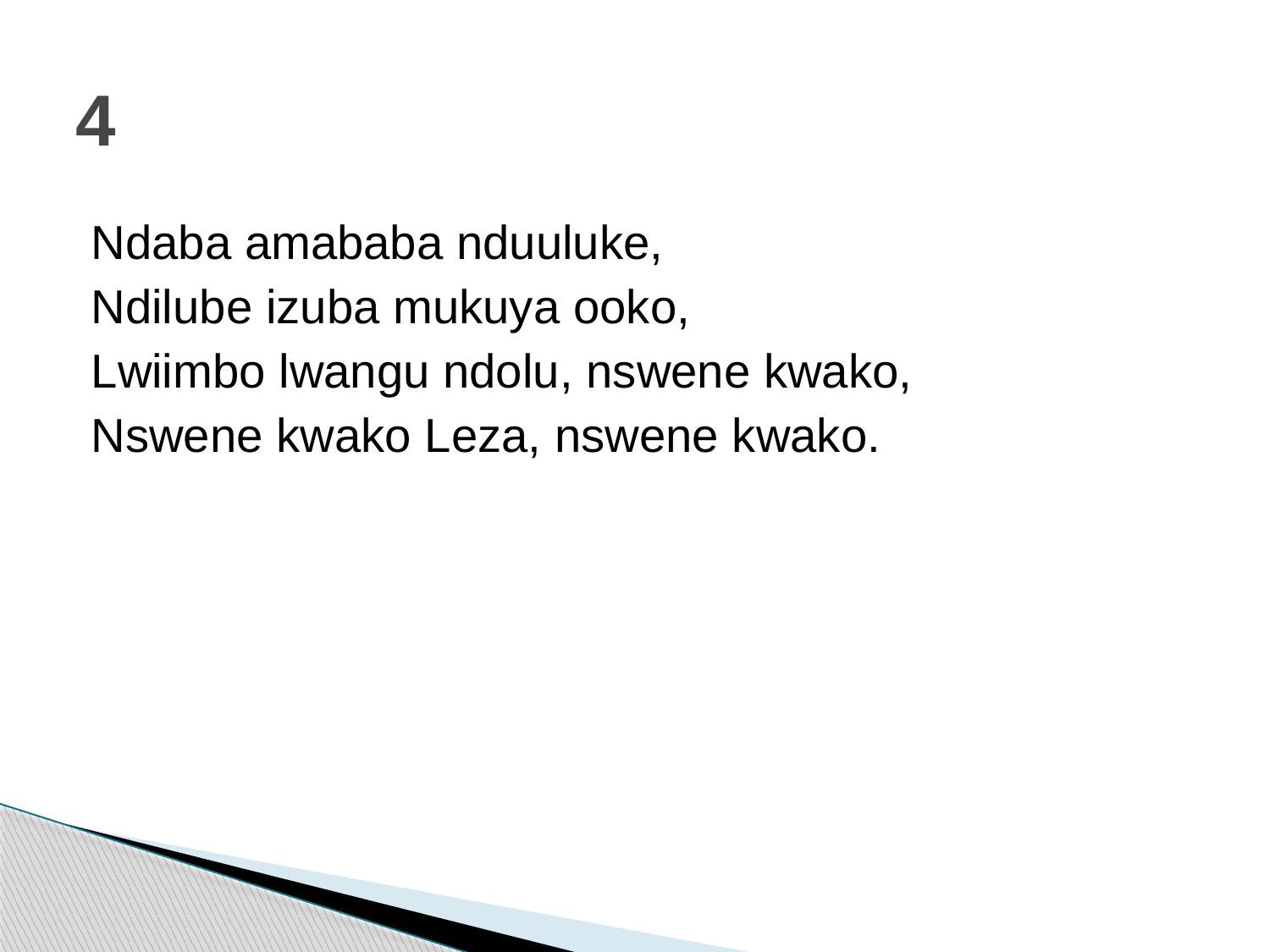

# 4
Ndaba amababa nduuluke,
Ndilube izuba mukuya ooko,
Lwiimbo lwangu ndolu, nswene kwako,
Nswene kwako Leza, nswene kwako.